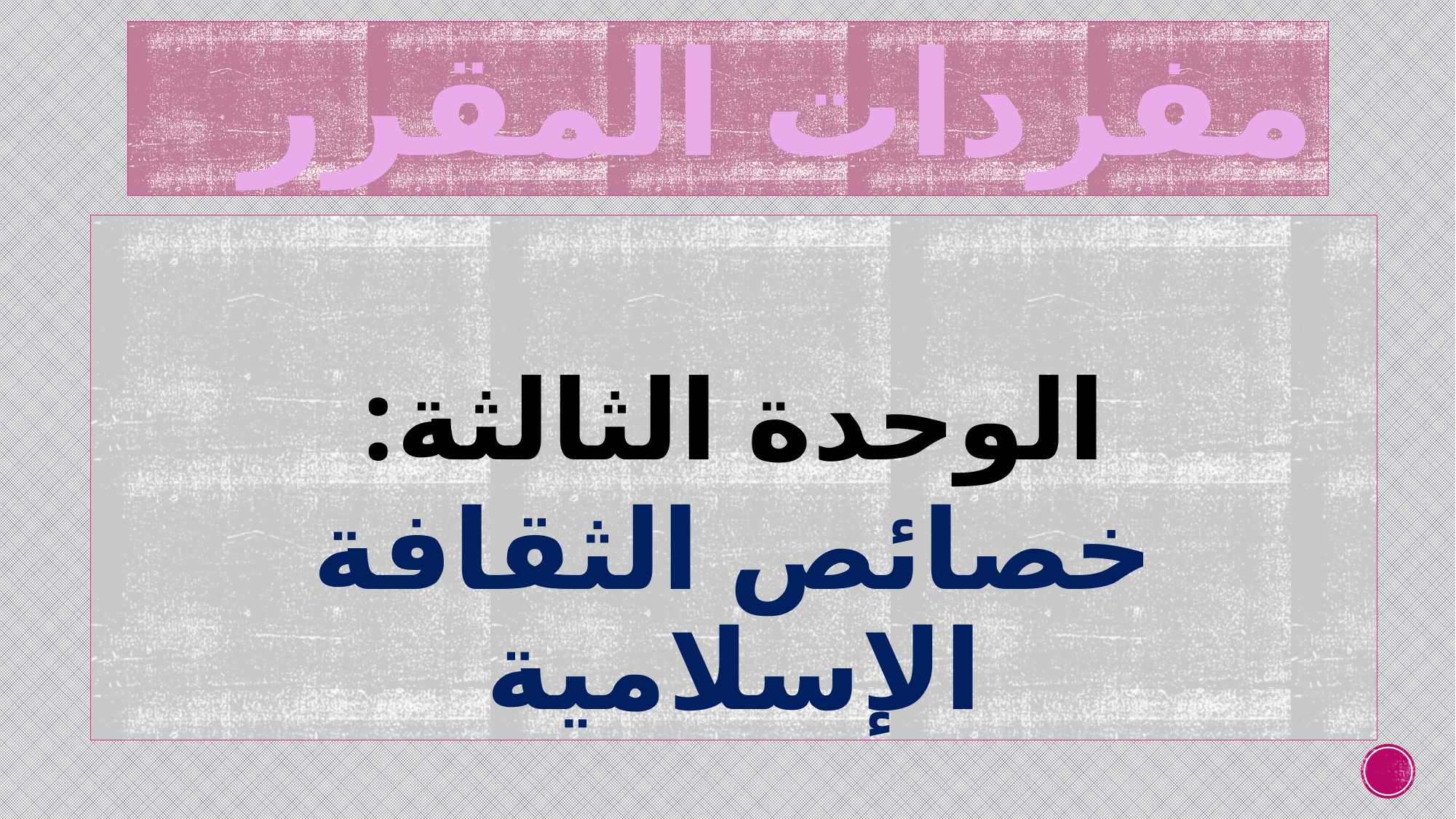

# مفردات المقرر

الوحدة الثالثة:
خصائص الثقافة الإسلامية